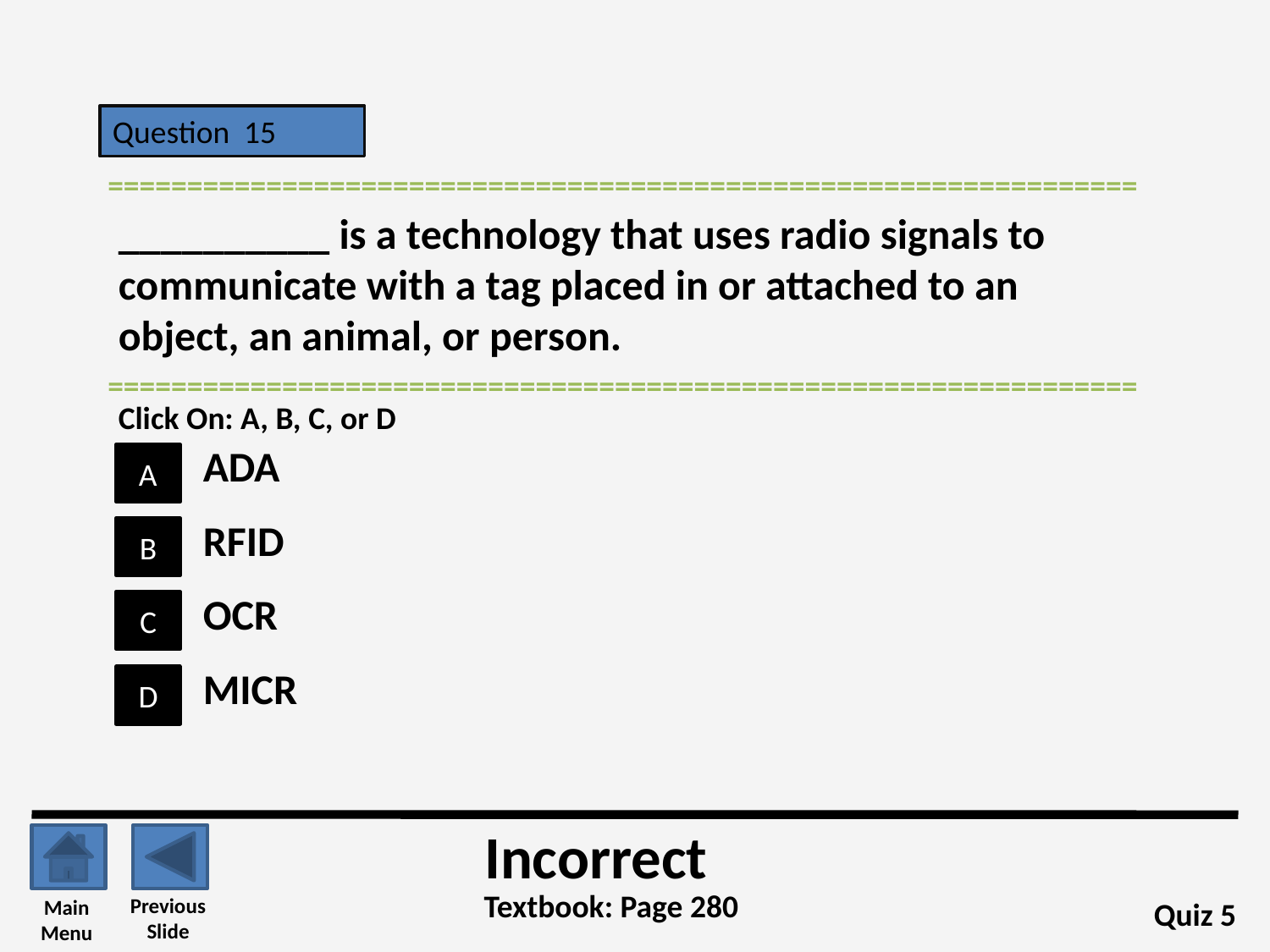

Question  15
=================================================================
__________ is a technology that uses radio signals to communicate with a tag placed in or attached to an object, an animal, or person.
=================================================================
Click On: A, B, C, or D

ADA
A
RFID
B
OCR
C
MICR
D
Incorrect

Textbook: Page 280
Previous
Slide
Main
Menu
Quiz 5